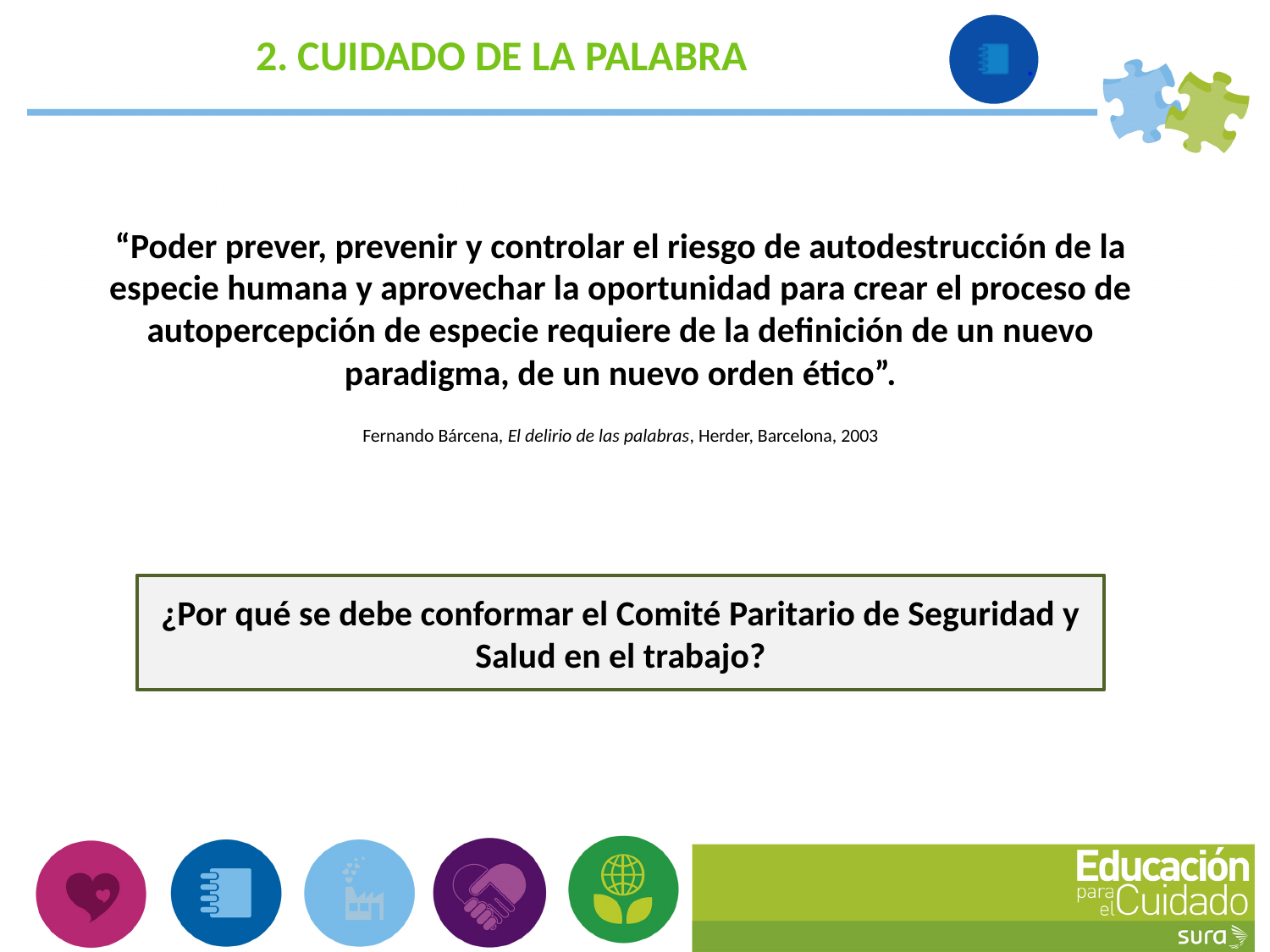

2. CUIDADO DE LA PALABRA

 2.  Cuidado de la palabra
“Poder prever, prevenir y controlar el riesgo de autodestrucción de la especie humana y aprovechar la oportunidad para crear el proceso de autopercepción de especie requiere de la definición de un nuevo paradigma, de un nuevo orden ético”.

Fernando Bárcena, El delirio de las palabras, Herder, Barcelona, 2003

¿Por qué se debe conformar el Comité Paritario de Seguridad y Salud en el trabajo?